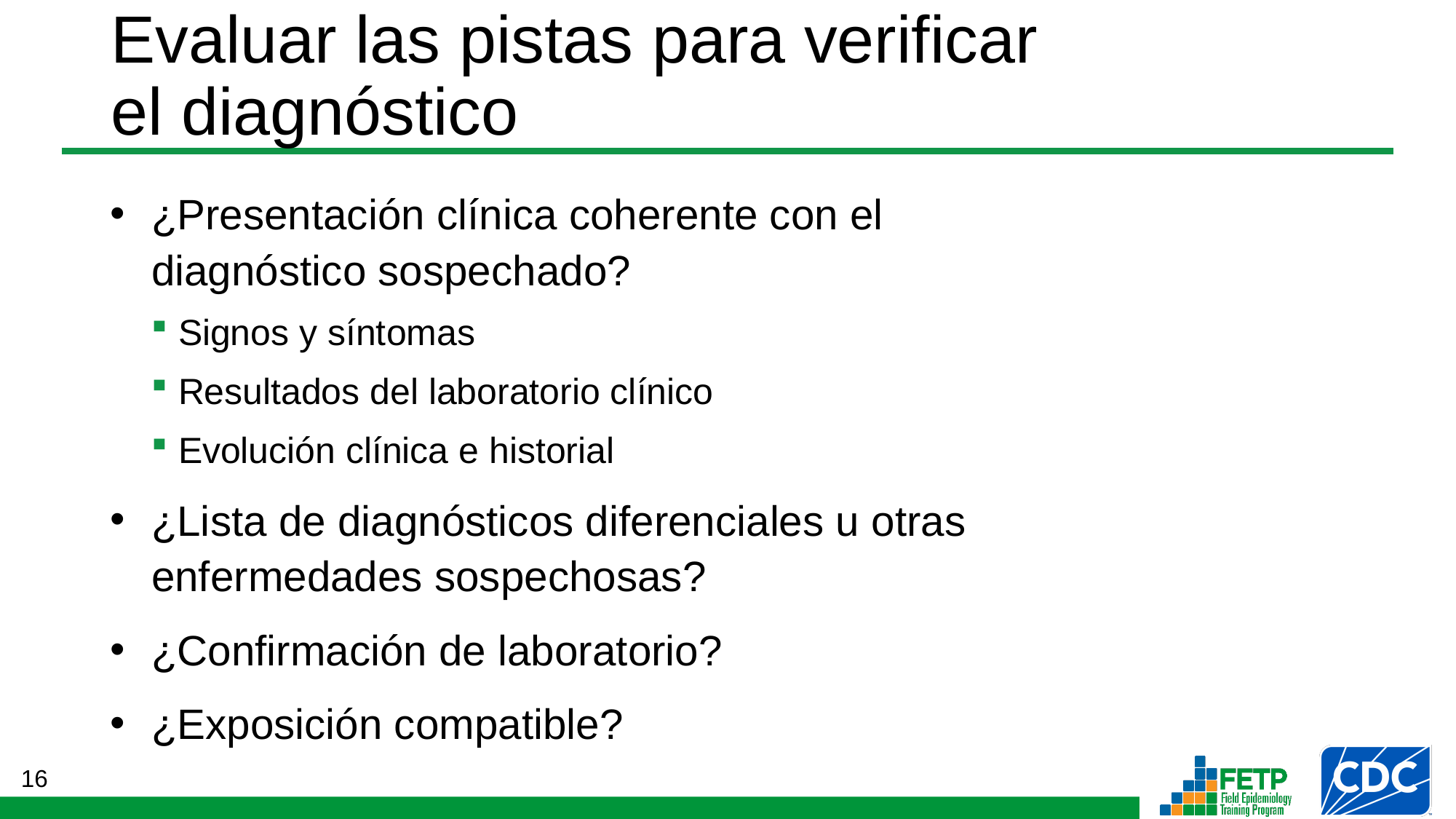

# Evaluar las pistas para verificar el diagnóstico
¿Presentación clínica coherente con el
diagnóstico sospechado?
Signos y síntomas
Resultados del laboratorio clínico
Evolución clínica e historial
¿Lista de diagnósticos diferenciales u otras
enfermedades sospechosas?
¿Confirmación de laboratorio?
¿Exposición compatible?